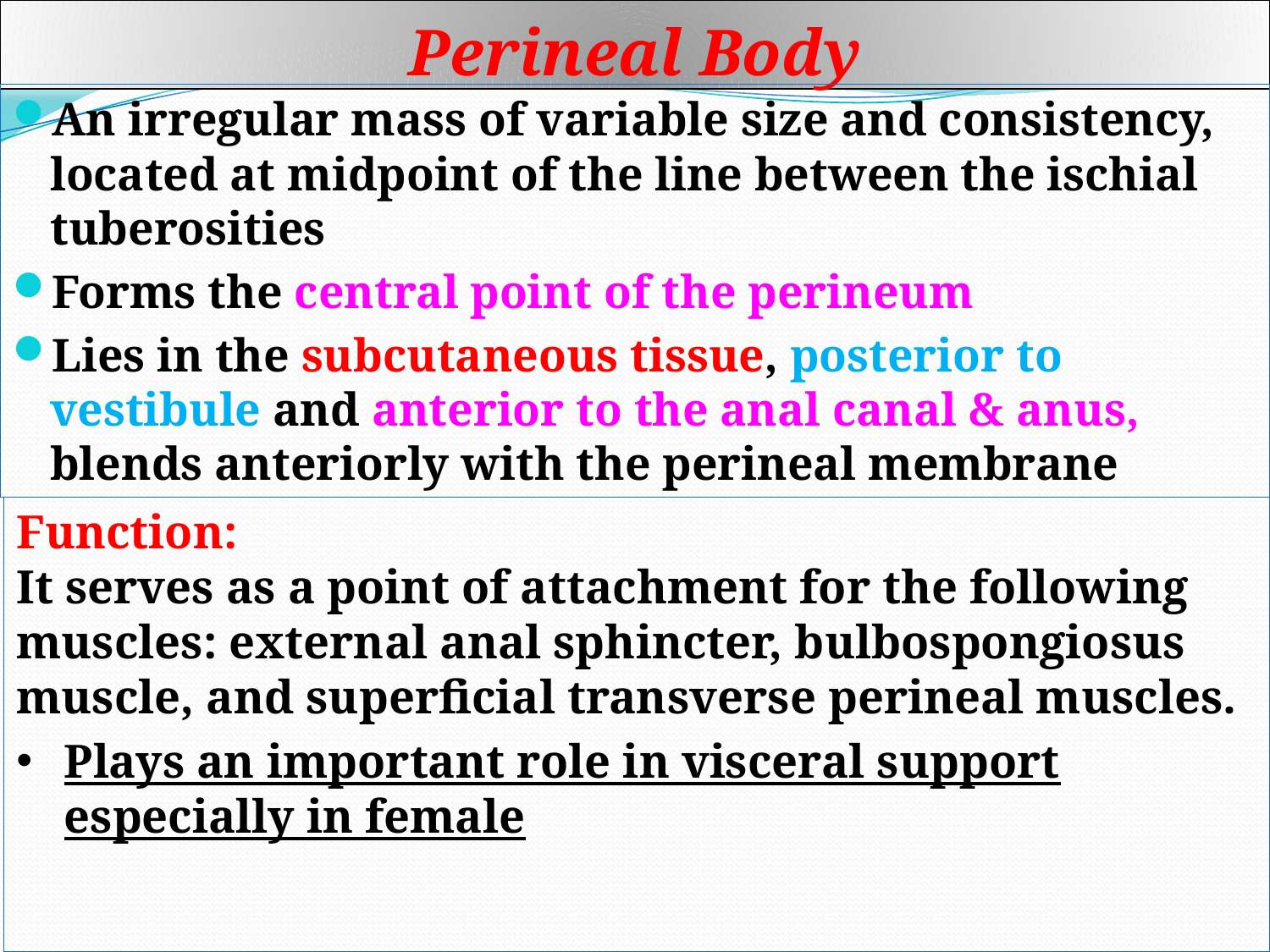

# Perineal Body
An irregular mass of variable size and consistency, located at midpoint of the line between the ischial tuberosities
Forms the central point of the perineum
Lies in the subcutaneous tissue, posterior to vestibule and anterior to the anal canal & anus, blends anteriorly with the perineal membrane

Function:
It serves as a point of attachment for the following muscles: external anal sphincter, bulbospongiosus muscle, and superficial transverse perineal muscles.
Plays an important role in visceral support especially in female